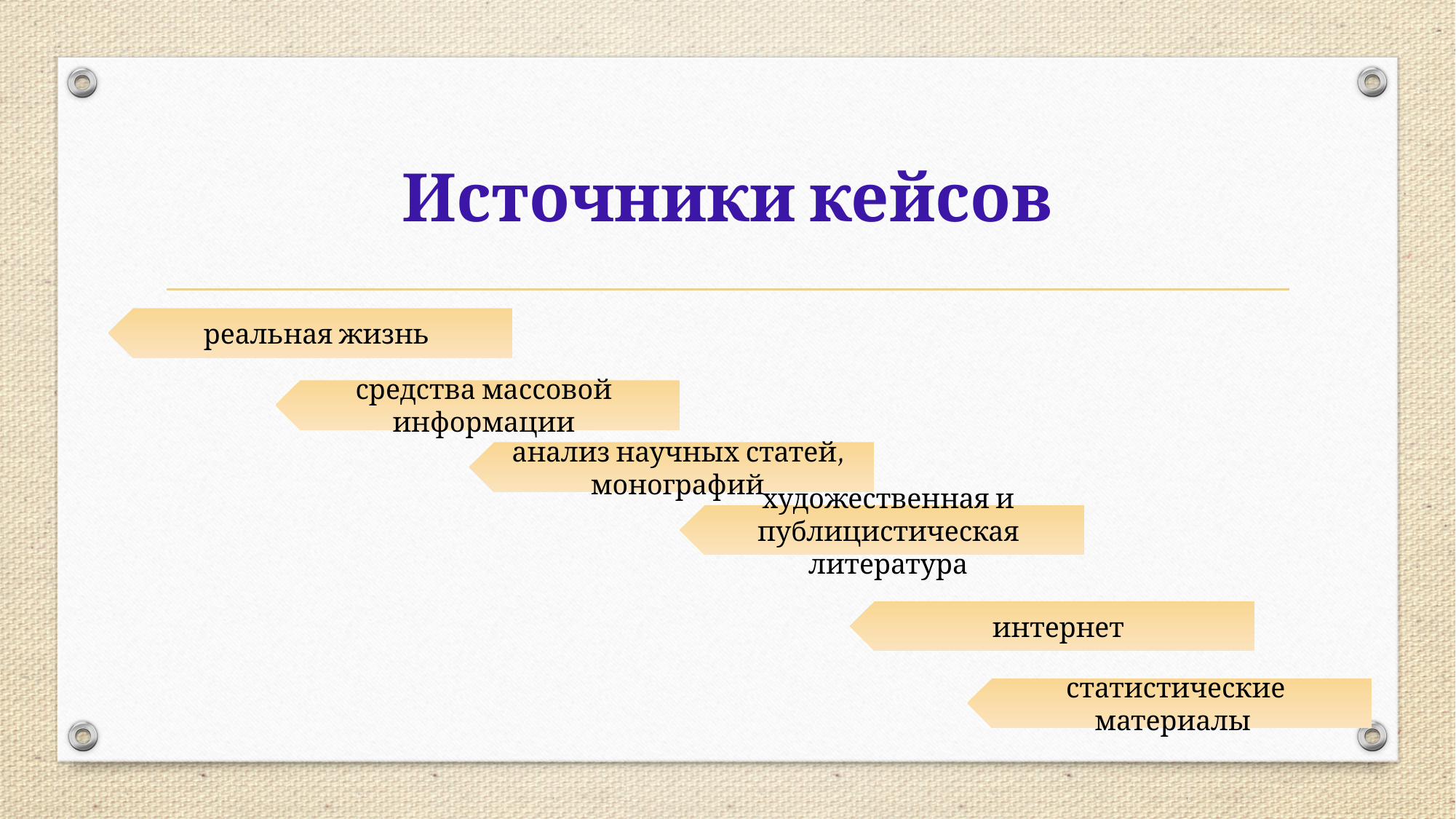

# Источники кейсов
реальная жизнь
средства массовой информации
анализ научных статей, монографий
художественная и публицистическая литература
интернет
статистические материалы